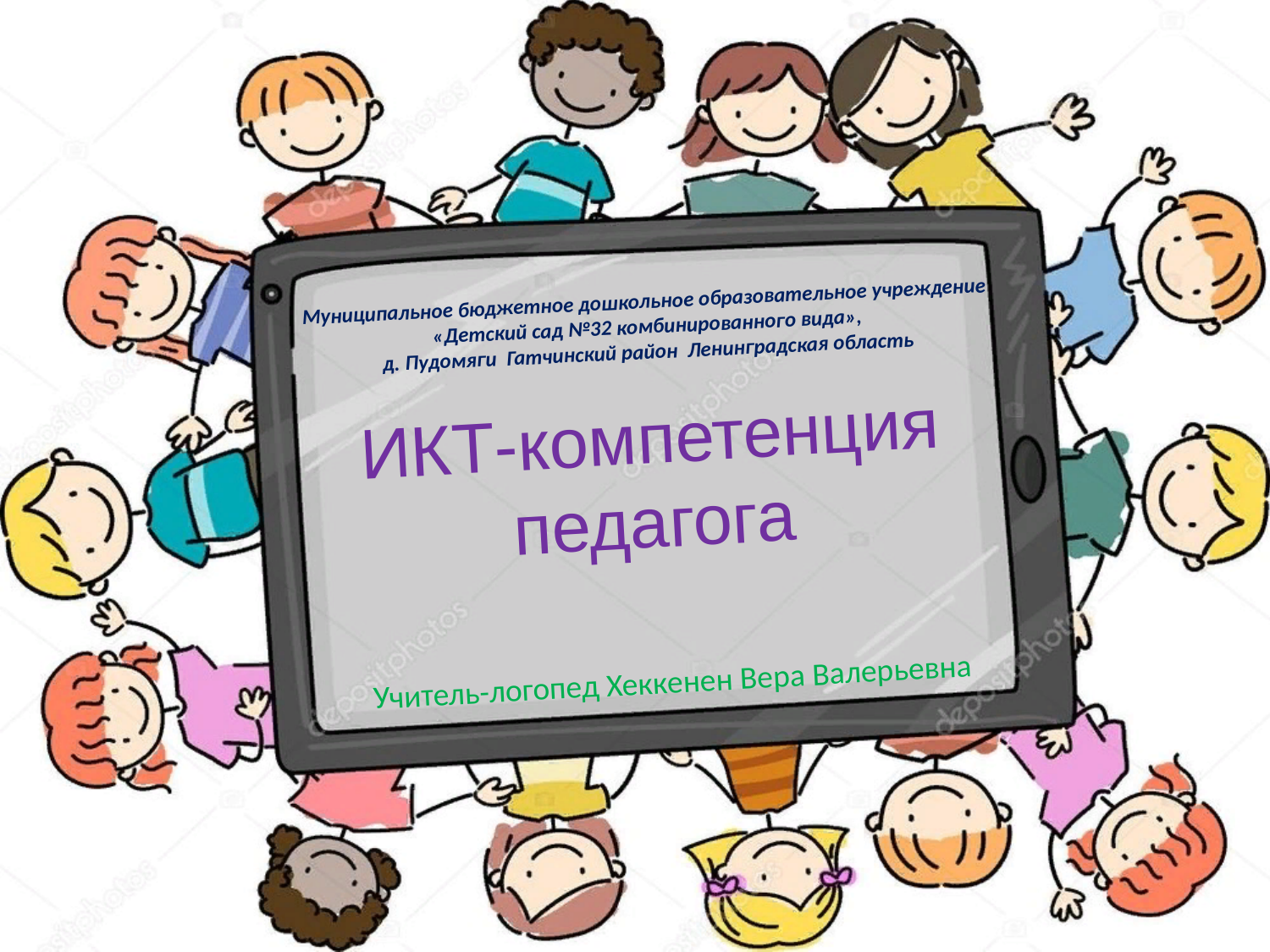

# Муниципальное бюджетное дошкольное образовательное учреждение «Детский сад №32 комбинированного вида», д. Пудомяги  Гатчинский район  Ленинградская область
ИКТ-компетенция педагога
Учитель-логопед Хеккенен Вера Валерьевна